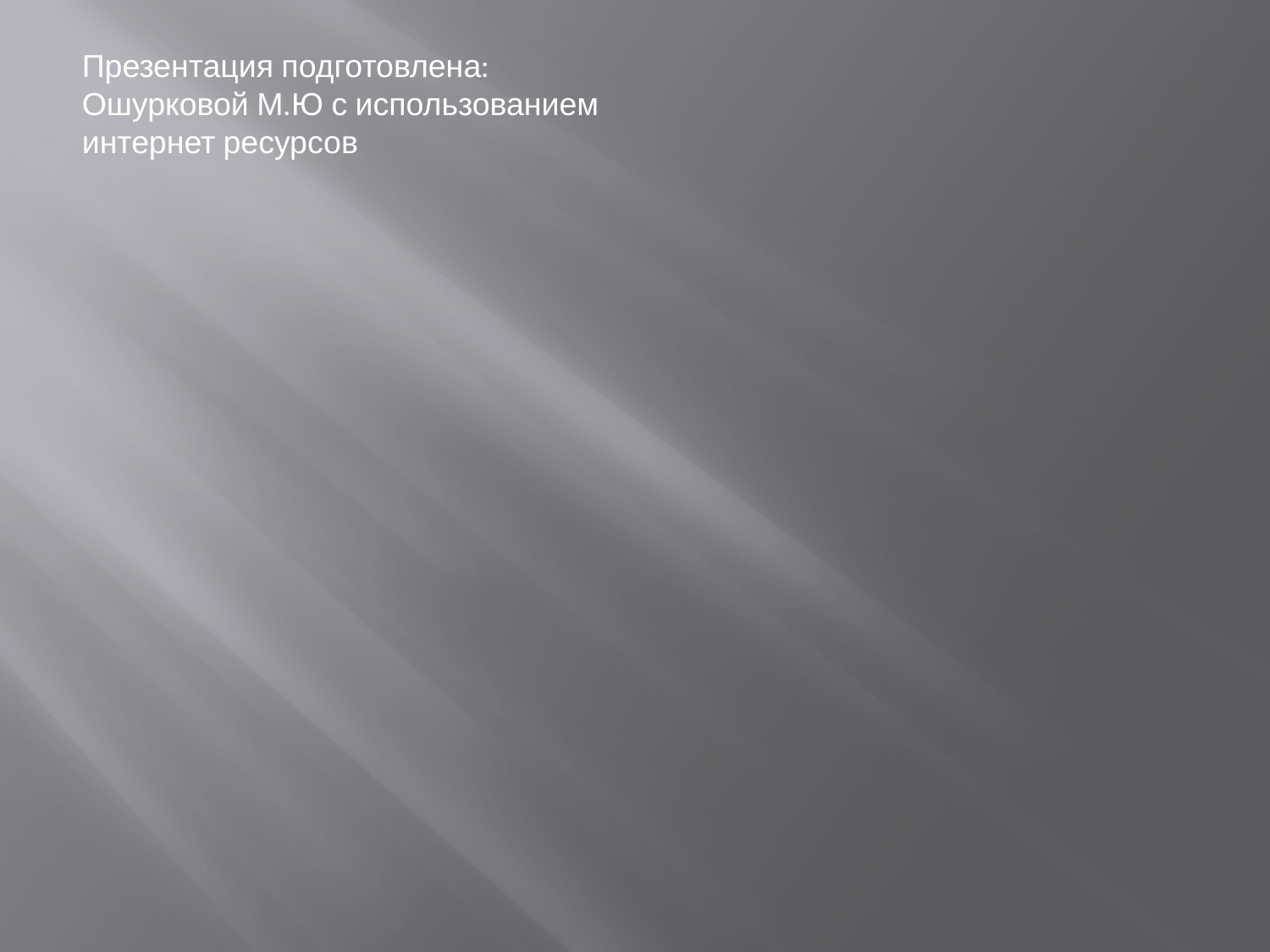

Презентация подготовлена:
Ошурковой М.Ю с использованием интернет ресурсов